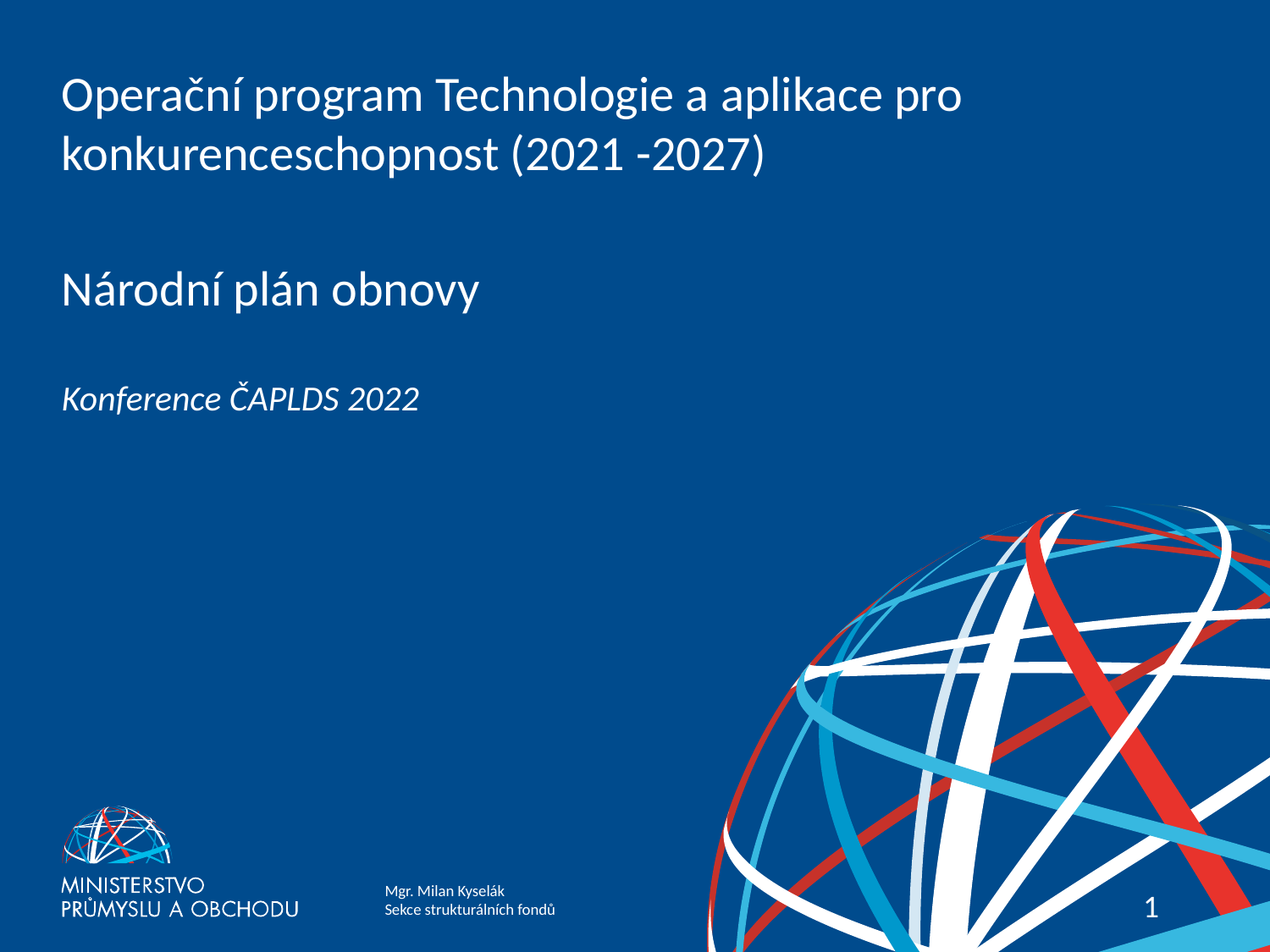

# Operační program Technologie a aplikace pro konkurenceschopnost (2021 -2027) Národní plán obnovy Konference ČAPLDS 2022